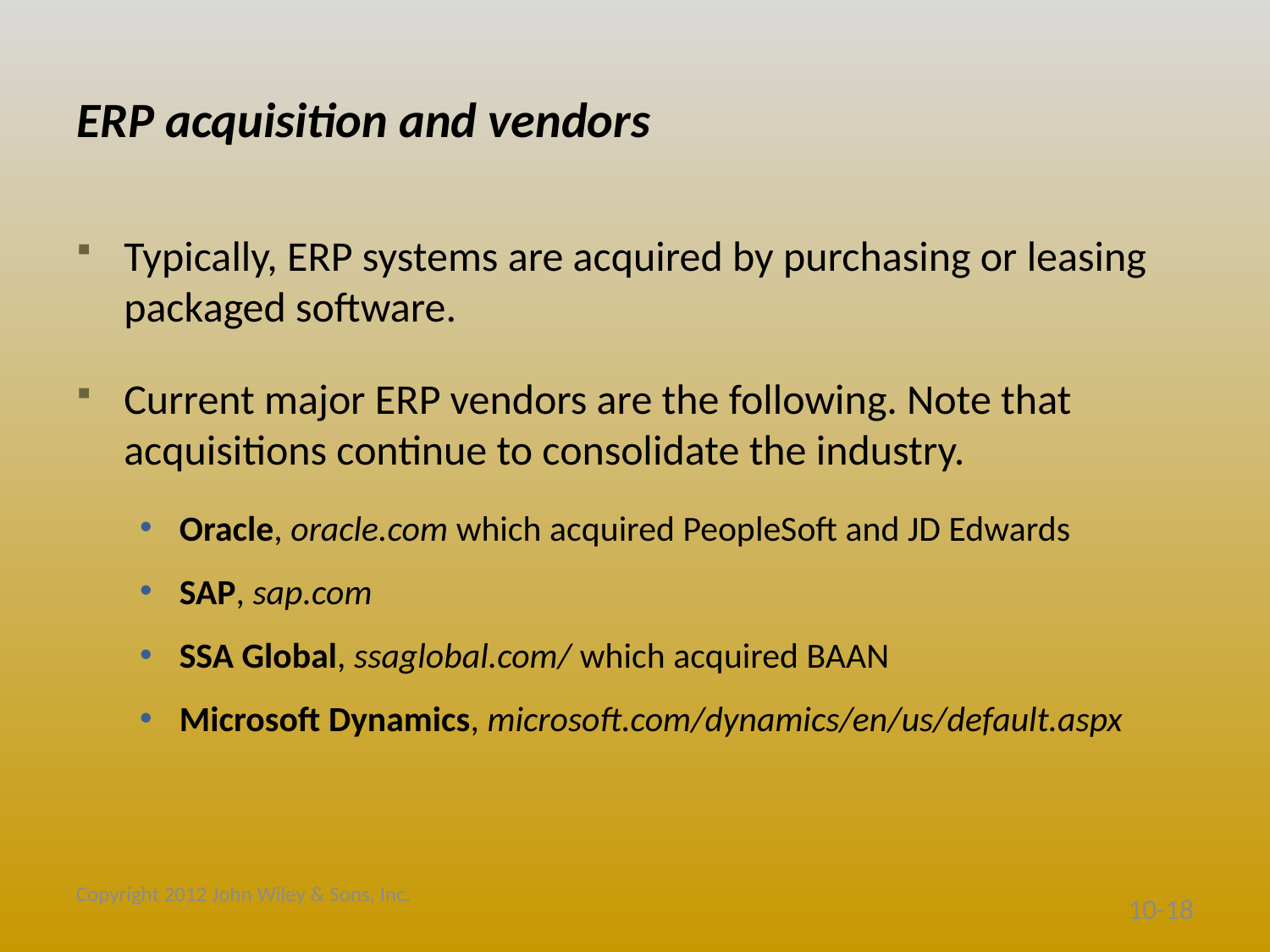

# ERP acquisition and vendors
Typically, ERP systems are acquired by purchasing or leasing packaged software.
Current major ERP vendors are the following. Note that acquisitions continue to consolidate the industry.
Oracle, oracle.com which acquired PeopleSoft and JD Edwards
SAP, sap.com
SSA Global, ssaglobal.com/ which acquired BAAN
Microsoft Dynamics, microsoft.com/dynamics/en/us/default.aspx
Copyright 2012 John Wiley & Sons, Inc.
10-18